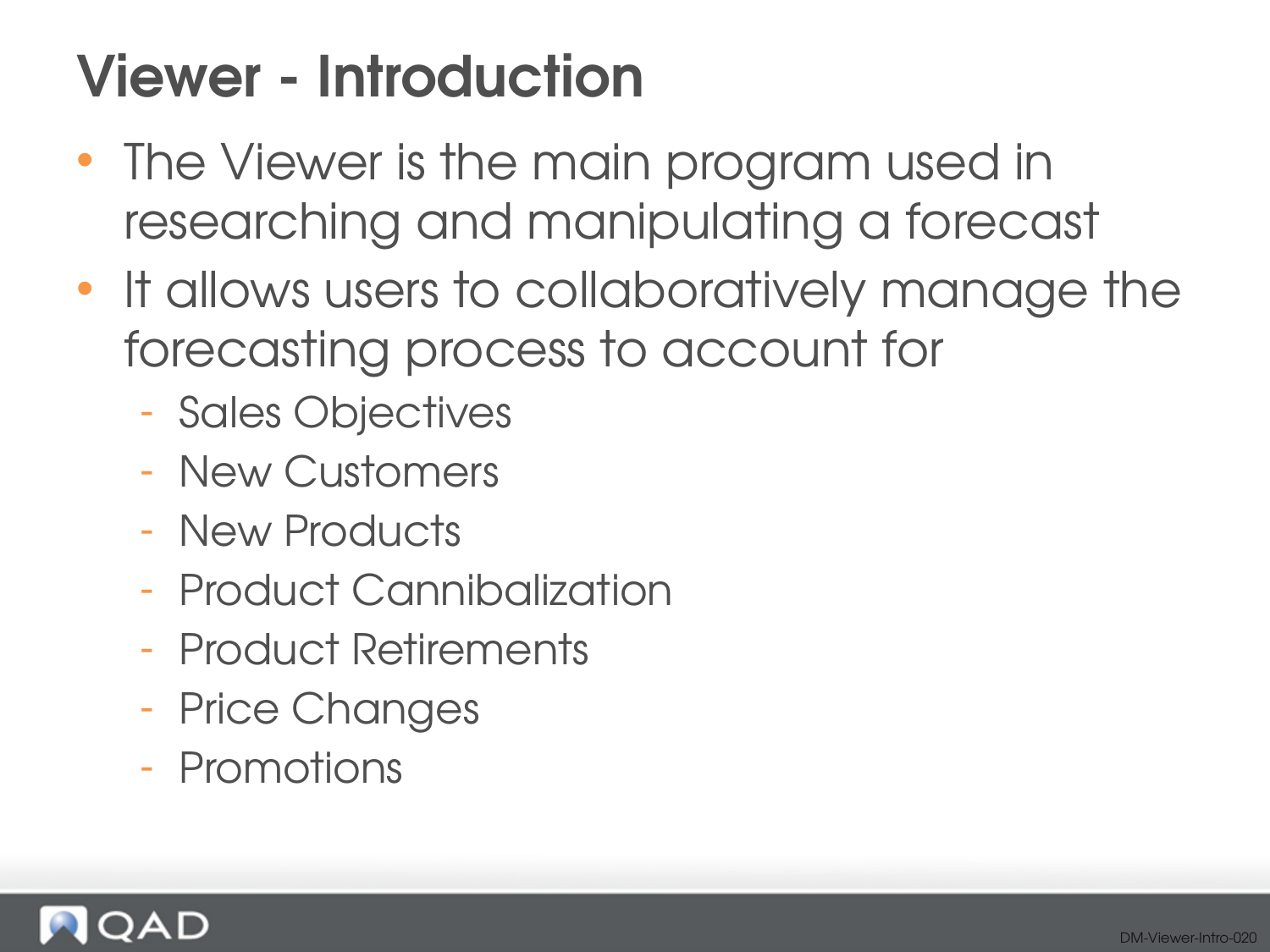

# Viewer - Introduction
The Viewer is the main program used in researching and manipulating a forecast
It allows users to collaboratively manage the forecasting process to account for
Sales Objectives
New Customers
New Products
Product Cannibalization
Product Retirements
Price Changes
Promotions
DM-Viewer-Intro-020